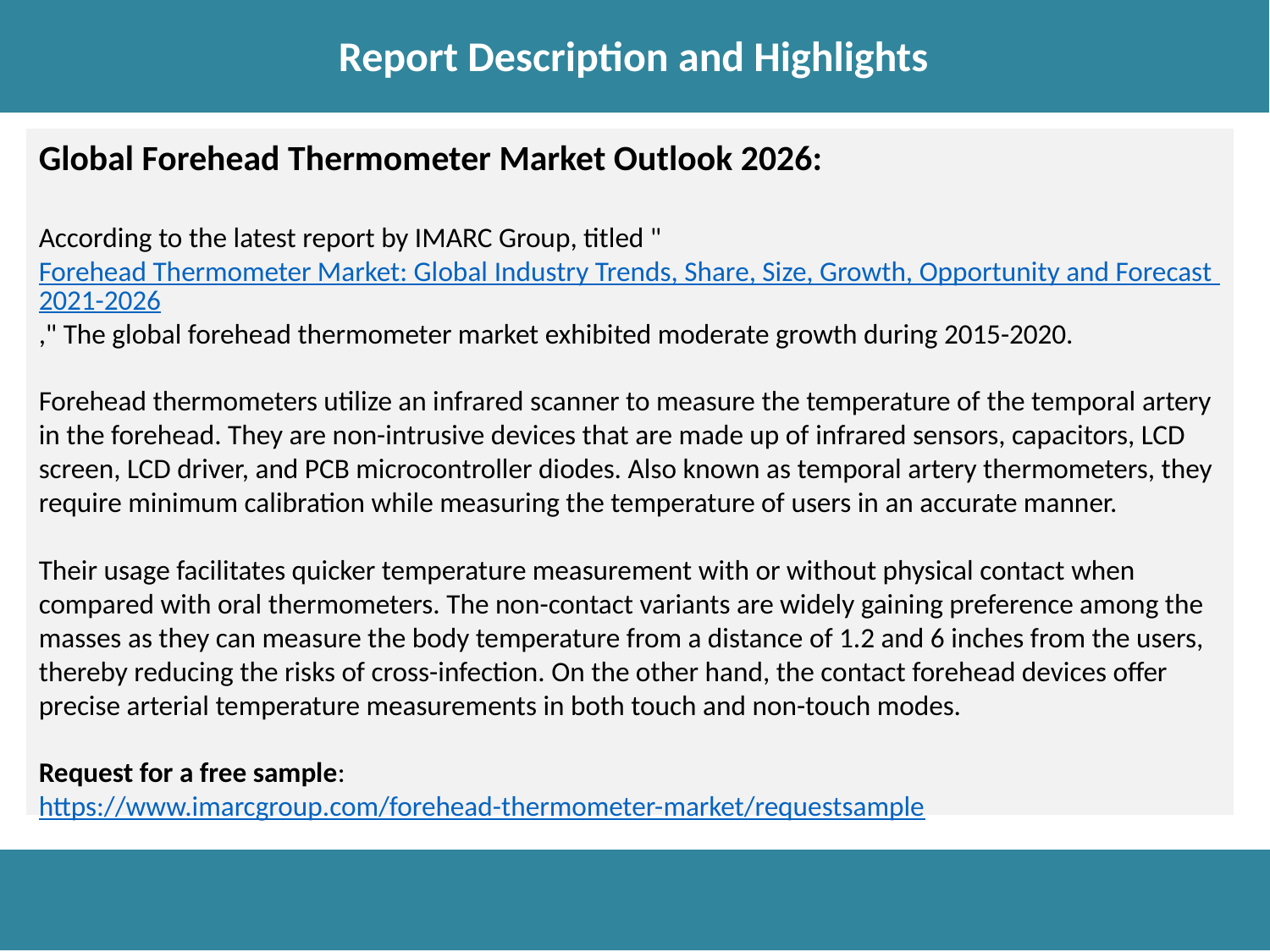

Report Description and Highlights

Report Description

Global Forehead Thermometer Market Outlook 2026:

According to the latest report by IMARC Group, titled "Forehead Thermometer Market: Global Industry Trends, Share, Size, Growth, Opportunity and Forecast 2021-2026," The global forehead thermometer market exhibited moderate growth during 2015-2020.

Forehead thermometers utilize an infrared scanner to measure the temperature of the temporal artery in the forehead. They are non-intrusive devices that are made up of infrared sensors, capacitors, LCD screen, LCD driver, and PCB microcontroller diodes. Also known as temporal artery thermometers, they require minimum calibration while measuring the temperature of users in an accurate manner.

Their usage facilitates quicker temperature measurement with or without physical contact when compared with oral thermometers. The non-contact variants are widely gaining preference among the masses as they can measure the body temperature from a distance of 1.2 and 6 inches from the users, thereby reducing the risks of cross-infection. On the other hand, the contact forehead devices offer precise arterial temperature measurements in both touch and non-touch modes.

Request for a free sample: https://www.imarcgroup.com/forehead-thermometer-market/requestsample